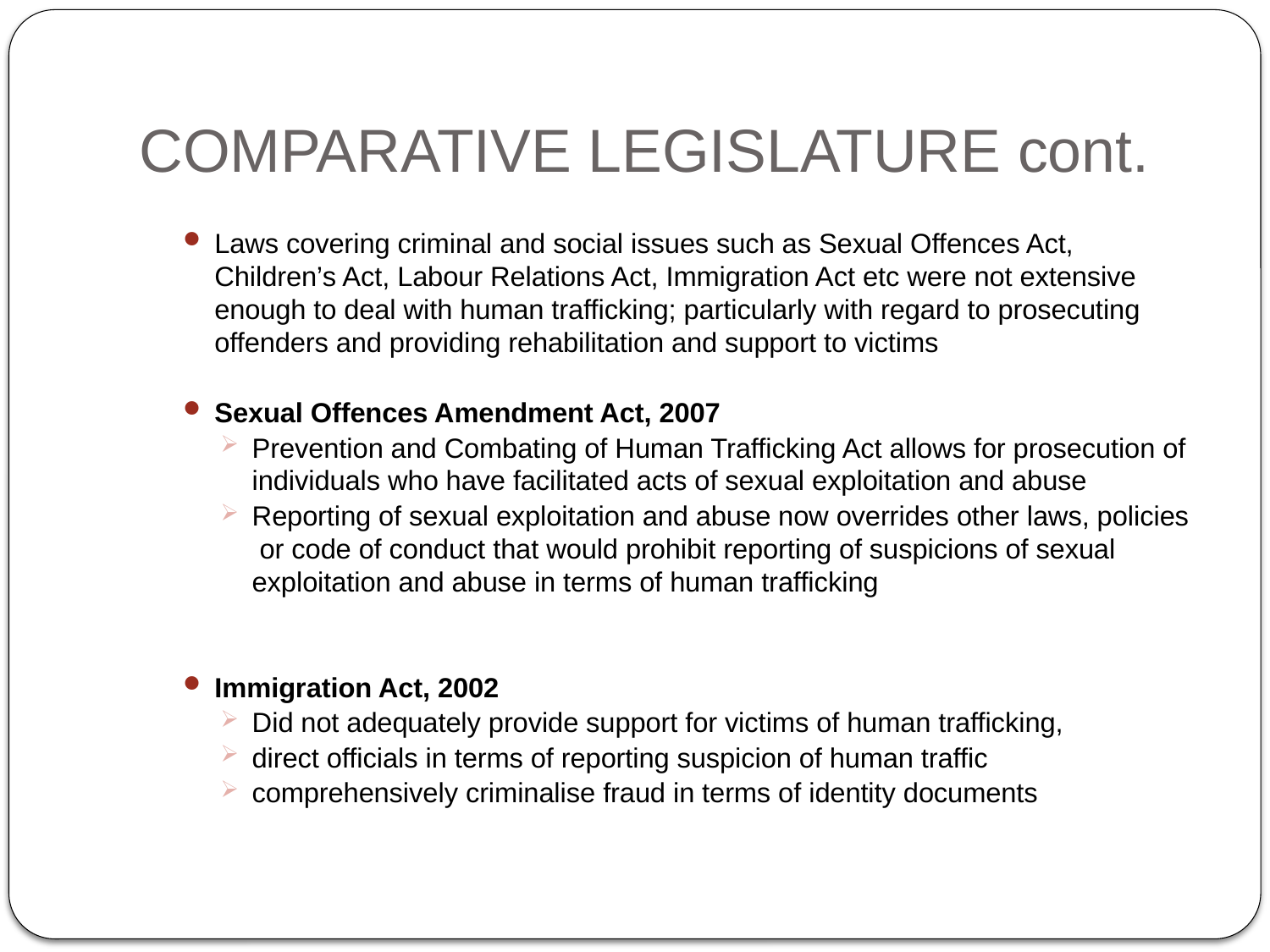

# COMPARATIVE LEGISLATURE cont.

Laws covering criminal and social issues such as Sexual Offences Act, Children’s Act, Labour Relations Act, Immigration Act etc were not extensive enough to deal with human trafficking; particularly with regard to prosecuting offenders and providing rehabilitation and support to victims

Sexual Offences Amendment Act, 2007
Prevention and Combating of Human Trafficking Act allows for prosecution of  individuals who have facilitated acts of sexual exploitation and abuse
Reporting of sexual exploitation and abuse now overrides other laws, policies  or code of conduct that would prohibit reporting of suspicions of sexual exploitation and abuse in terms of human trafficking

Immigration Act, 2002
Did not adequately provide support for victims of human trafficking,
direct officials in terms of reporting suspicion of human traffic
comprehensively criminalise fraud in terms of identity documents